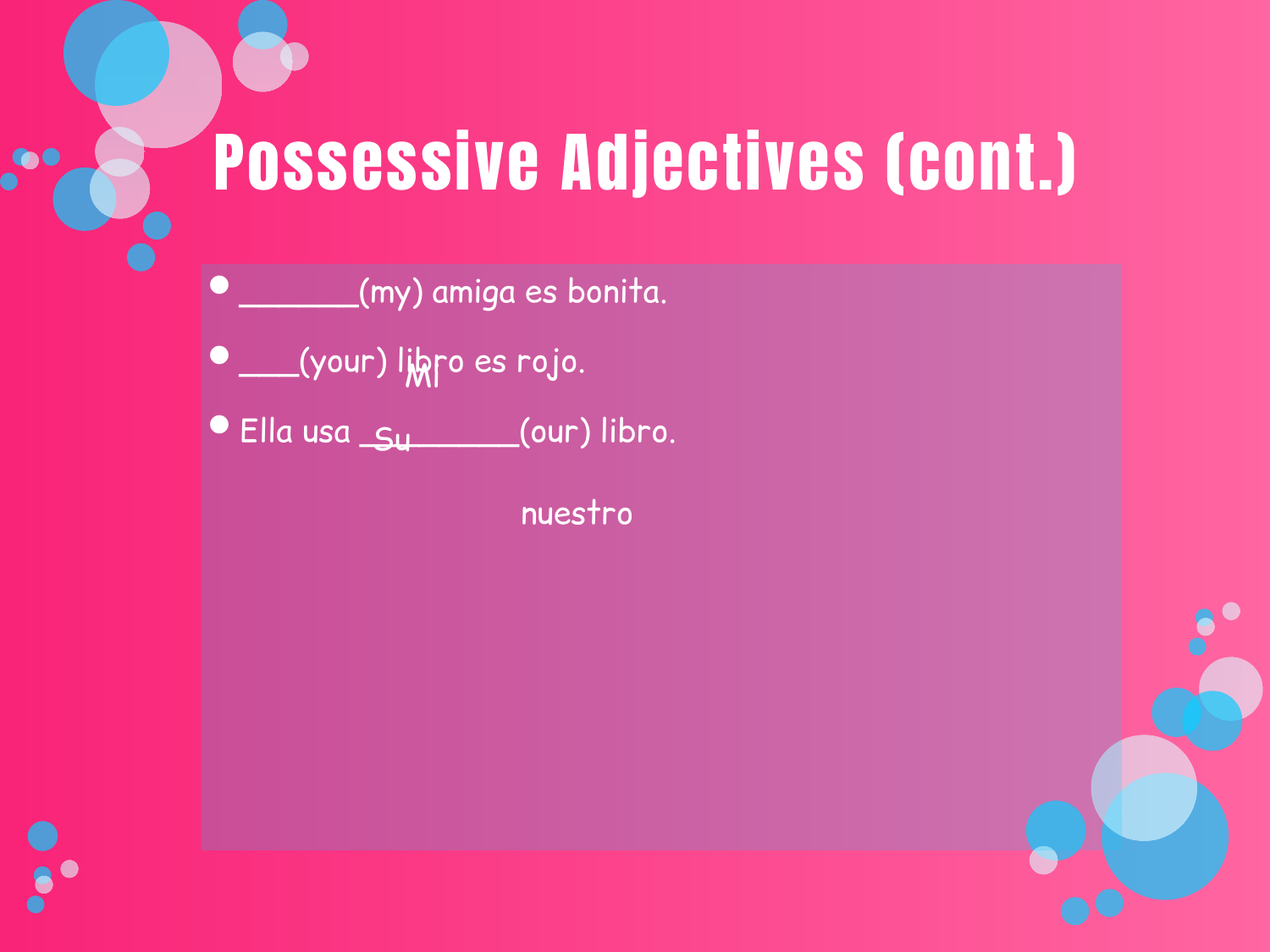

# Possessive Adjectives (cont.)
______(my) amiga es bonita.
___(your) libro es rojo.
Ella usa ________(our) libro.

Mi
Su
nuestro